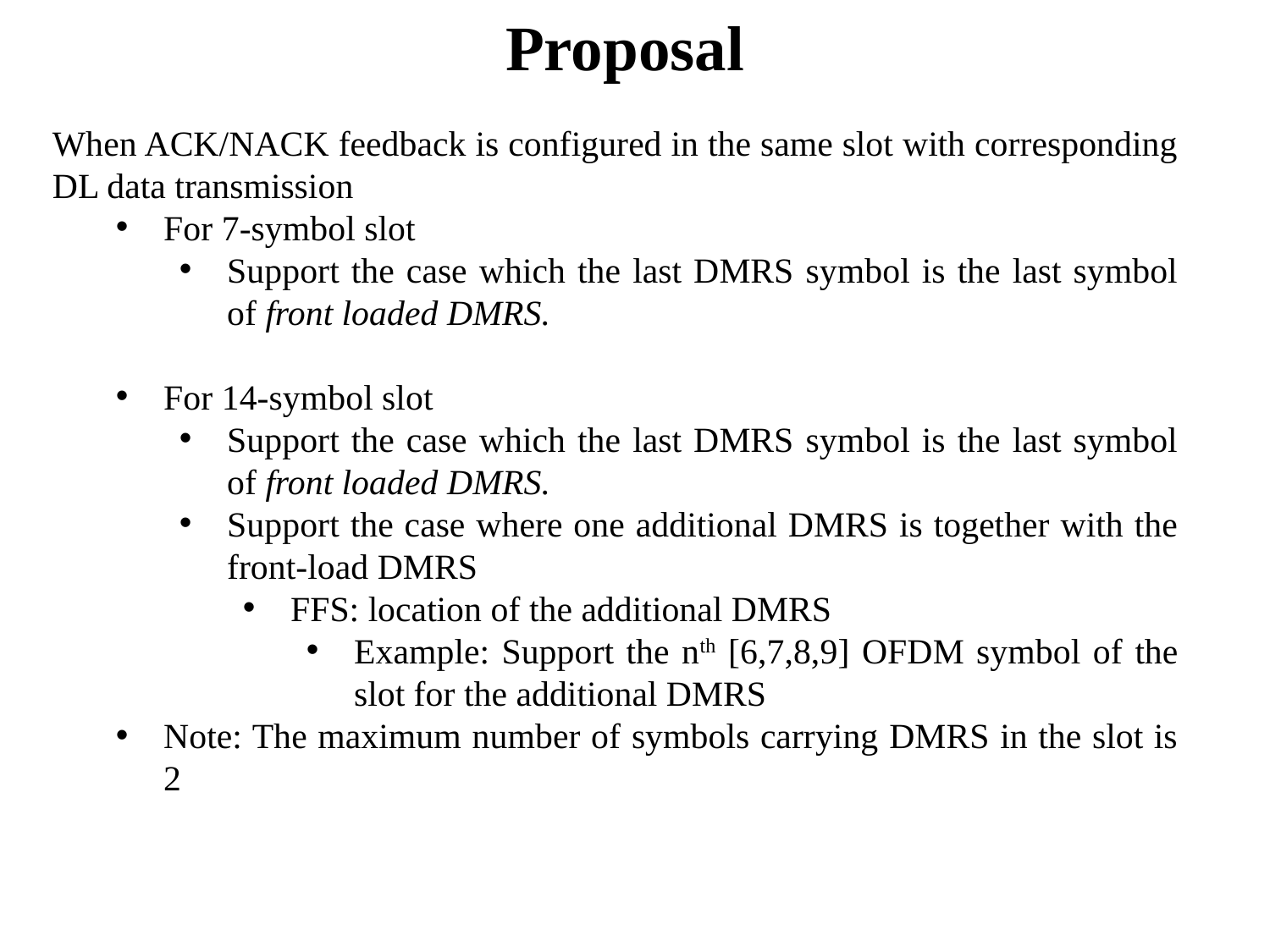

# Proposal
When ACK/NACK feedback is configured in the same slot with corresponding
DL data transmission
For 7-symbol slot
Support the case which the last DMRS symbol is the last symbol of front loaded DMRS.

For 14-symbol slot
Support the case which the last DMRS symbol is the last symbol of front loaded DMRS.
Support the case where one additional DMRS is together with the front-load DMRS
FFS: location of the additional DMRS
Example: Support the nth [6,7,8,9] OFDM symbol of the slot for the additional DMRS
Note: The maximum number of symbols carrying DMRS in the slot is 2